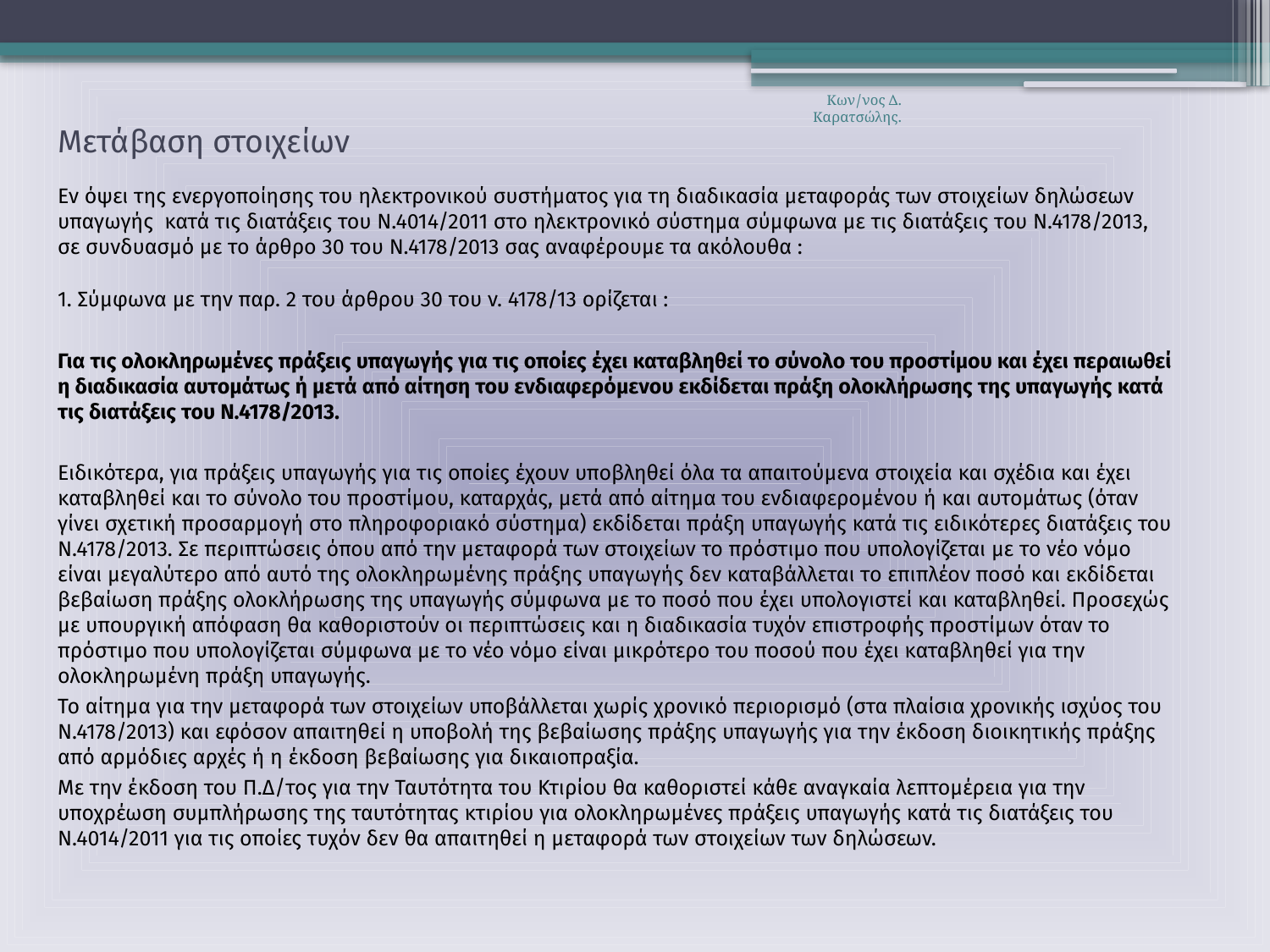

Κων/νος Δ. Καρατσώλης.
# Μετάβαση στοιχείων
Εν όψει της ενεργοποίησης του ηλεκτρονικού συστήματος για τη διαδικασία μεταφοράς των στοιχείων δηλώσεων υπαγωγής  κατά τις διατάξεις του Ν.4014/2011 στο ηλεκτρονικό σύστημα σύμφωνα με τις διατάξεις του Ν.4178/2013, σε συνδυασμό με το άρθρο 30 του Ν.4178/2013 σας αναφέρουμε τα ακόλουθα :

1. Σύμφωνα με την παρ. 2 του άρθρου 30 του ν. 4178/13 ορίζεται :

Για τις ολοκληρωμένες πράξεις υπαγωγής για τις οποίες έχει καταβληθεί το σύνολο του προστίμου και έχει περαιωθεί η διαδικασία αυτομάτως ή μετά από αίτηση του ενδιαφερόμενου εκδίδεται πράξη ολοκλήρωσης της υπαγωγής κατά τις διατάξεις του N.4178/2013.

Ειδικότερα, για πράξεις υπαγωγής για τις οποίες έχουν υποβληθεί όλα τα απαιτούμενα στοιχεία και σχέδια και έχει καταβληθεί και το σύνολο του προστίμου, καταρχάς, μετά από αίτημα του ενδιαφερομένου ή και αυτομάτως (όταν γίνει σχετική προσαρμογή στο πληροφοριακό σύστημα) εκδίδεται πράξη υπαγωγής κατά τις ειδικότερες διατάξεις του Ν.4178/2013. Σε περιπτώσεις όπου από την μεταφορά των στοιχείων το πρόστιμο που υπολογίζεται με το νέο νόμο είναι μεγαλύτερο από αυτό της ολοκληρωμένης πράξης υπαγωγής δεν καταβάλλεται το επιπλέον ποσό και εκδίδεται βεβαίωση πράξης ολοκλήρωσης της υπαγωγής σύμφωνα με το ποσό που έχει υπολογιστεί και καταβληθεί. Προσεχώς με υπουργική απόφαση θα καθοριστούν οι περιπτώσεις και η διαδικασία τυχόν επιστροφής προστίμων όταν το πρόστιμο που υπολογίζεται σύμφωνα με το νέο νόμο είναι μικρότερο του ποσού που έχει καταβληθεί για την ολοκληρωμένη πράξη υπαγωγής.
Το αίτημα για την μεταφορά των στοιχείων υποβάλλεται χωρίς χρονικό περιορισμό (στα πλαίσια χρονικής ισχύος του Ν.4178/2013) και εφόσον απαιτηθεί η υποβολή της βεβαίωσης πράξης υπαγωγής για την έκδοση διοικητικής πράξης από αρμόδιες αρχές ή η έκδοση βεβαίωσης για δικαιοπραξία.
Mε την έκδοση του Π.Δ/τος για την Ταυτότητα του Κτιρίου θα καθοριστεί κάθε αναγκαία λεπτομέρεια για την υποχρέωση συμπλήρωσης της ταυτότητας κτιρίου για ολοκληρωμένες πράξεις υπαγωγής κατά τις διατάξεις του Ν.4014/2011 για τις οποίες τυχόν δεν θα απαιτηθεί η μεταφορά των στοιχείων των δηλώσεων.